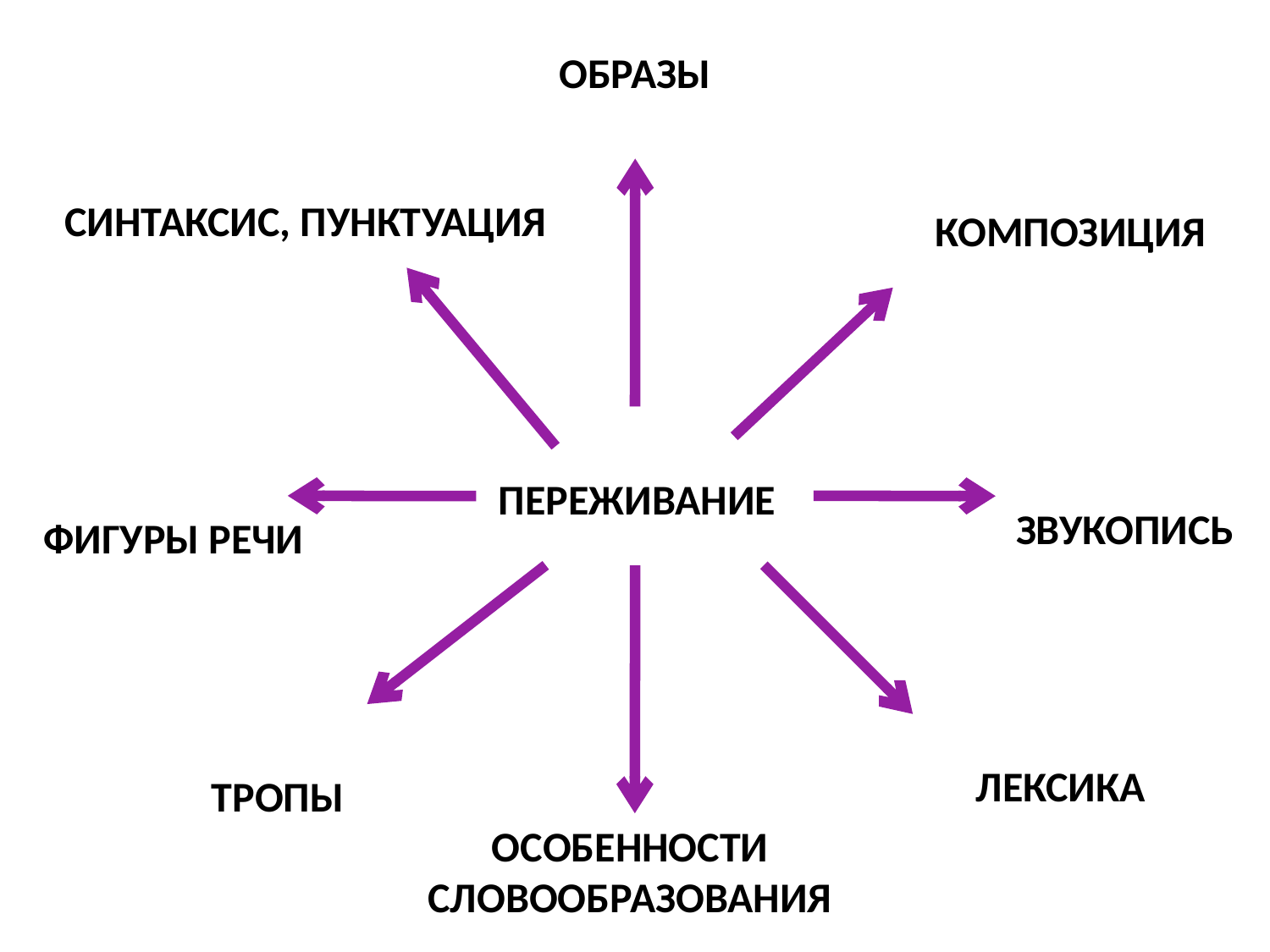

ОБРАЗЫ
СИНТАКСИС, ПУНКТУАЦИЯ
КОМПОЗИЦИЯ
ПЕРЕЖИВАНИЕ
ЗВУКОПИСЬ
ФИГУРЫ РЕЧИ
ЛЕКСИКА
ТРОПЫ
ОСОБЕННОСТИ СЛОВООБРАЗОВАНИЯ